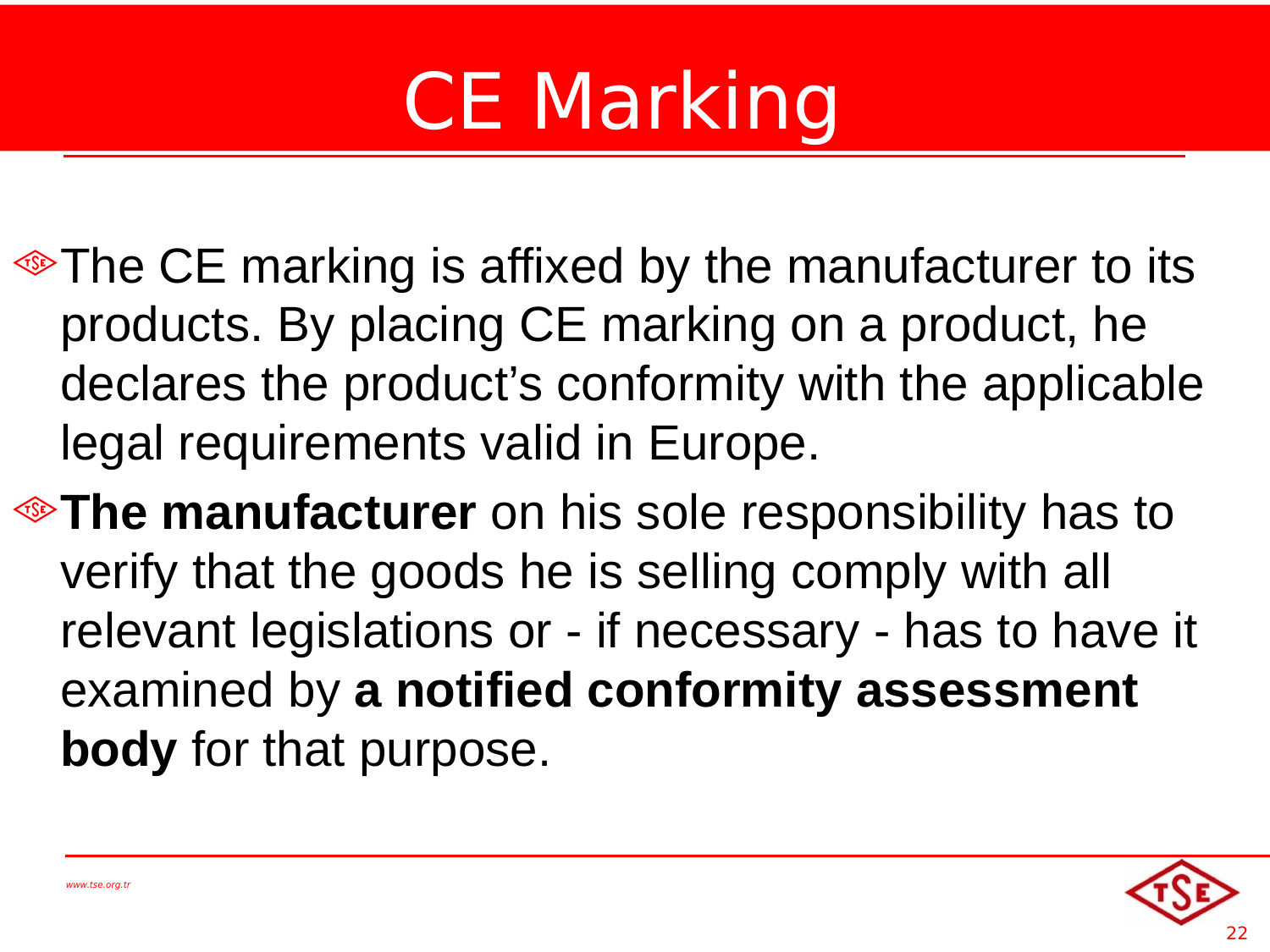

# CE Marking
The CE marking is affixed by the manufacturer to its products. By placing CE marking on a product, he declares the product’s conformity with the applicable legal requirements valid in Europe.
The manufacturer on his sole responsibility has to verify that the goods he is selling comply with all relevant legislations or - if necessary - has to have it examined by a notified conformity assessment body for that purpose.

www.tse.org.tr
22